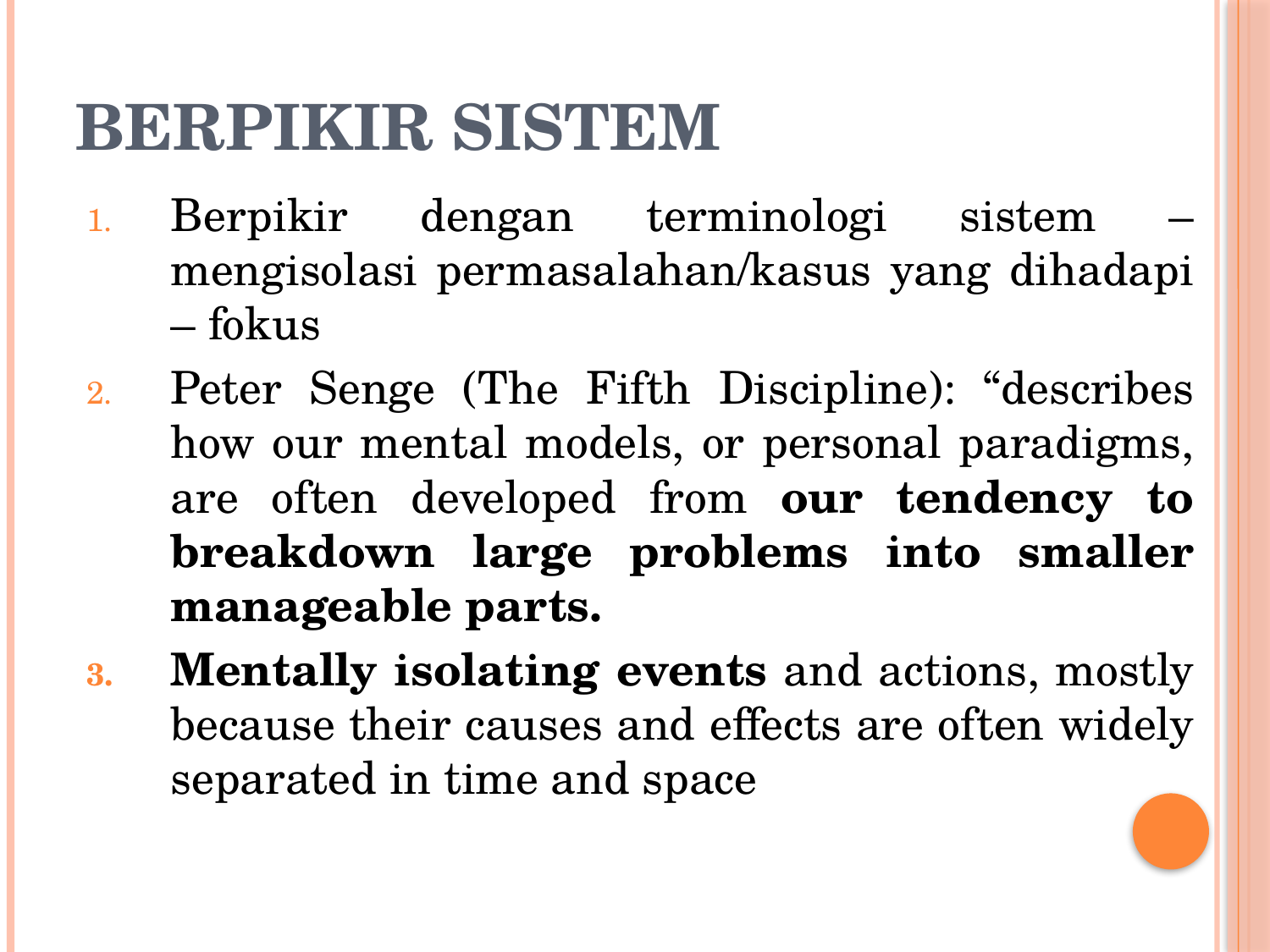

# Berpikir Sistem
Berpikir dengan terminologi sistem – mengisolasi permasalahan/kasus yang dihadapi – fokus
Peter Senge (The Fifth Discipline): “describes how our mental models, or personal paradigms, are often developed from our tendency to breakdown large problems into smaller manageable parts.
Mentally isolating events and actions, mostly because their causes and effects are often widely separated in time and space